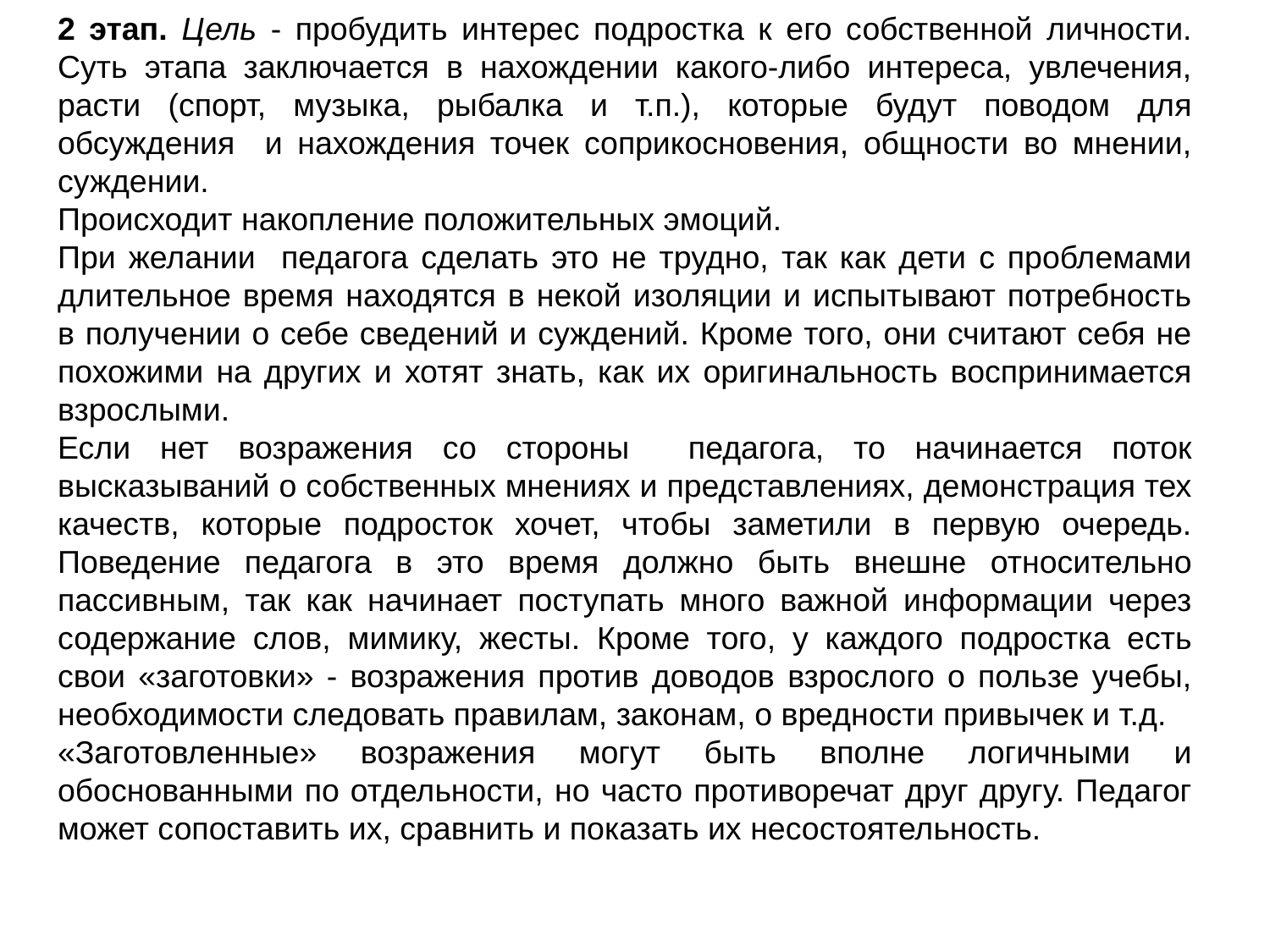

2 этап. Цель - пробудить интерес подростка к его собственной личности. Суть этапа заключается в нахождении какого-либо интереса, увлечения, расти (спорт, музыка, рыбалка и т.п.), которые будут поводом для обсуждения  и нахождения точек соприкосновения, общности во мнении, суждении.
Происходит накопление положительных эмоций.
При желании  педагога сделать это не трудно, так как дети с проблемами длительное время находятся в некой изоляции и испытывают потребность в получении о себе сведений и суждений. Кроме того, они считают себя не похожими на других и хотят знать, как их оригинальность воспринимается взрослыми.
Если нет возражения со стороны  педагога, то начинается поток высказываний о собственных мнениях и представлениях, демонстрация тех качеств, которые подросток хочет, чтобы заметили в первую очередь. Поведение педагога в это время должно быть внешне относительно пассивным, так как начинает поступать много важной информации через содержание слов, мимику, жесты. Кроме того, у каждого подростка есть свои «заготовки» - возражения против доводов взрослого о пользе учебы, необходимости следовать правилам, законам, о вредности привычек и т.д.
«Заготовленные» возражения могут быть вполне логичными и обоснованными по отдельности, но часто противоречат друг другу. Педагог может сопоставить их, сравнить и показать их несостоятельность.